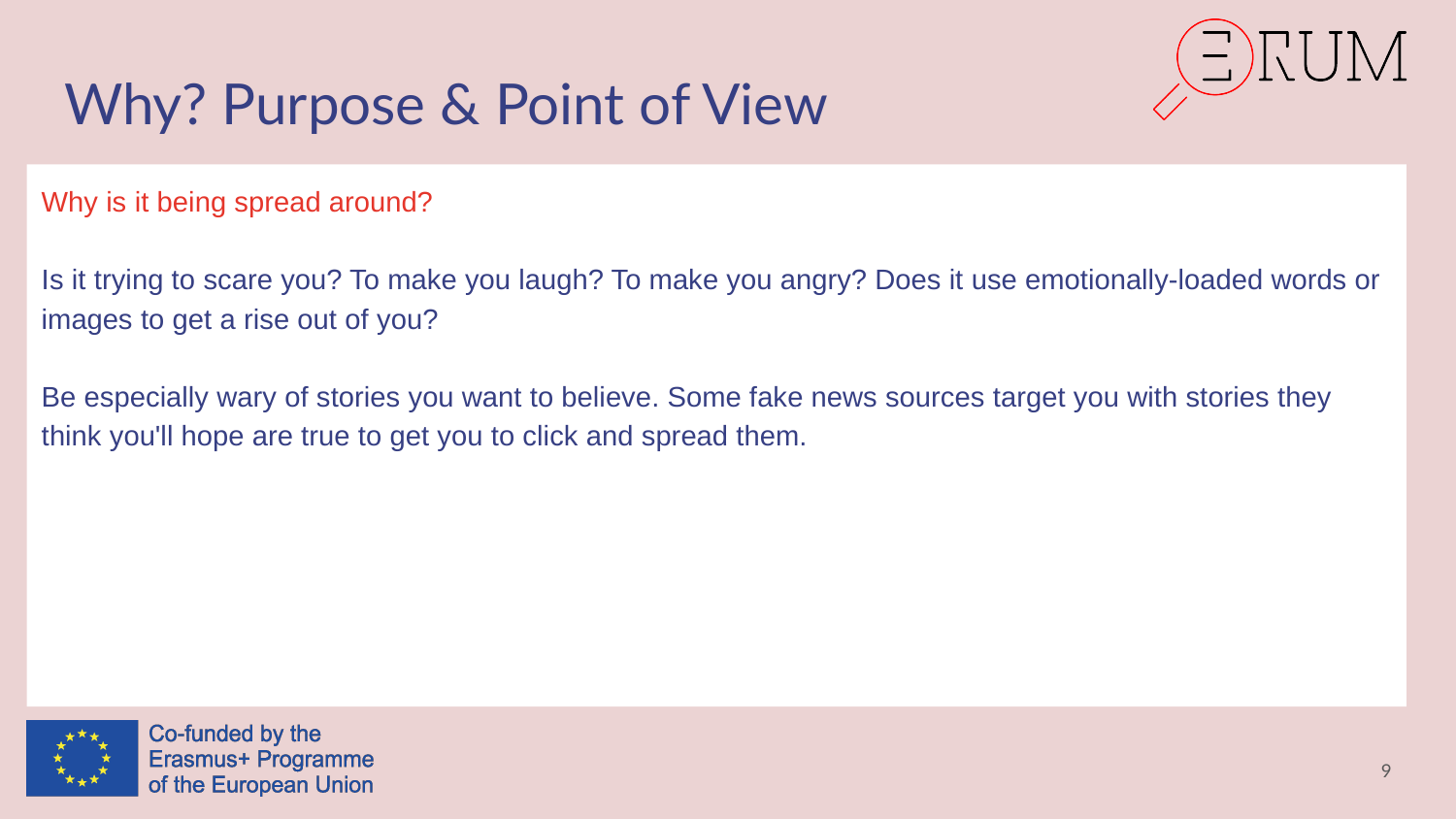

# Why? Purpose & Point of View
Why is it being spread around?

Is it trying to scare you? To make you laugh? To make you angry? Does it use emotionally-loaded words or images to get a rise out of you?

Be especially wary of stories you want to believe. Some fake news sources target you with stories they think you'll hope are true to get you to click and spread them.
9